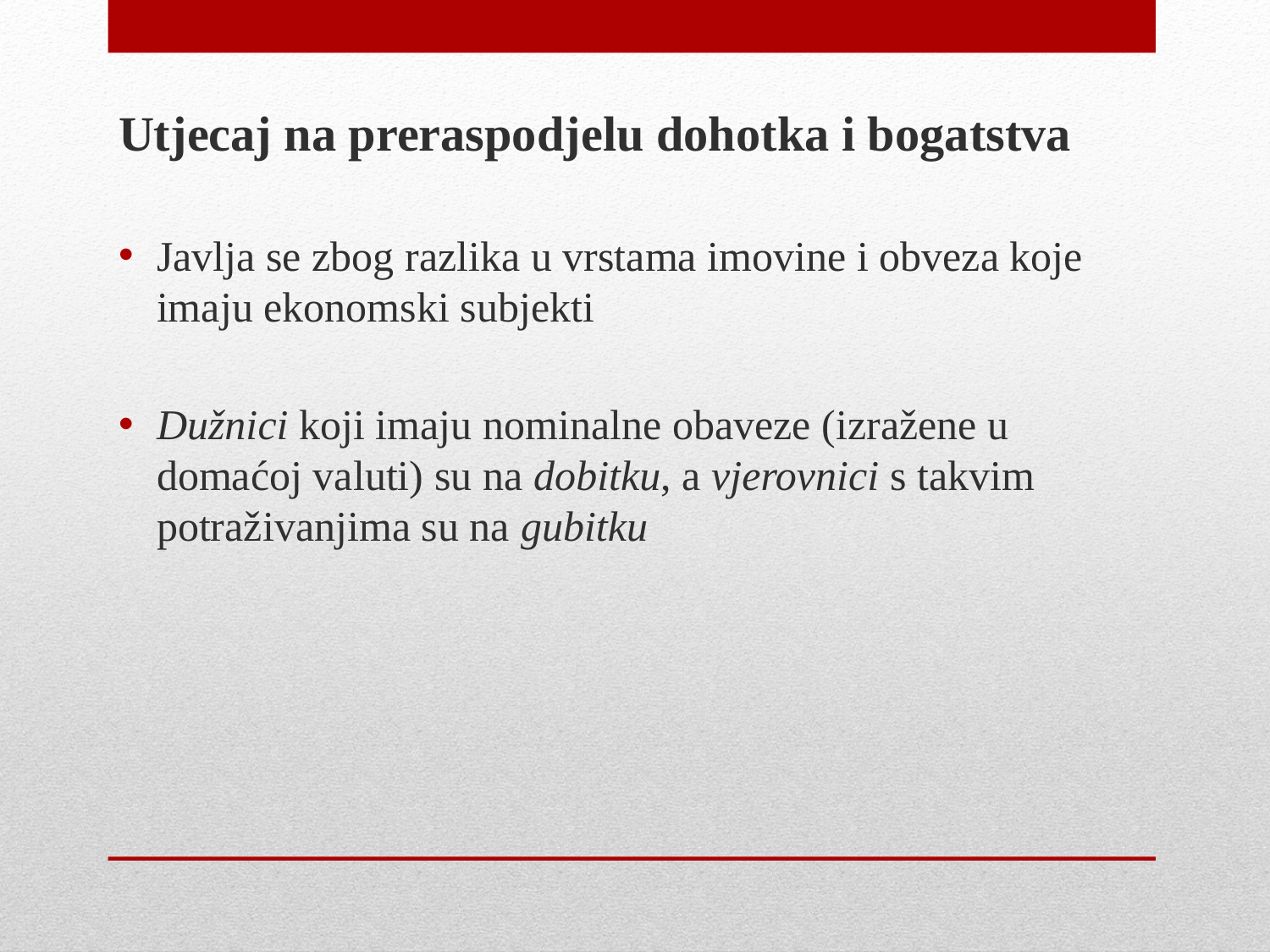

Utjecaj na preraspodjelu dohotka i bogatstva

Javlja se zbog razlika u vrstama imovine i obveza koje imaju ekonomski subjekti

Dužnici koji imaju nominalne obaveze (izražene u domaćoj valuti) su na dobitku, a vjerovnici s takvim potraživanjima su na gubitku